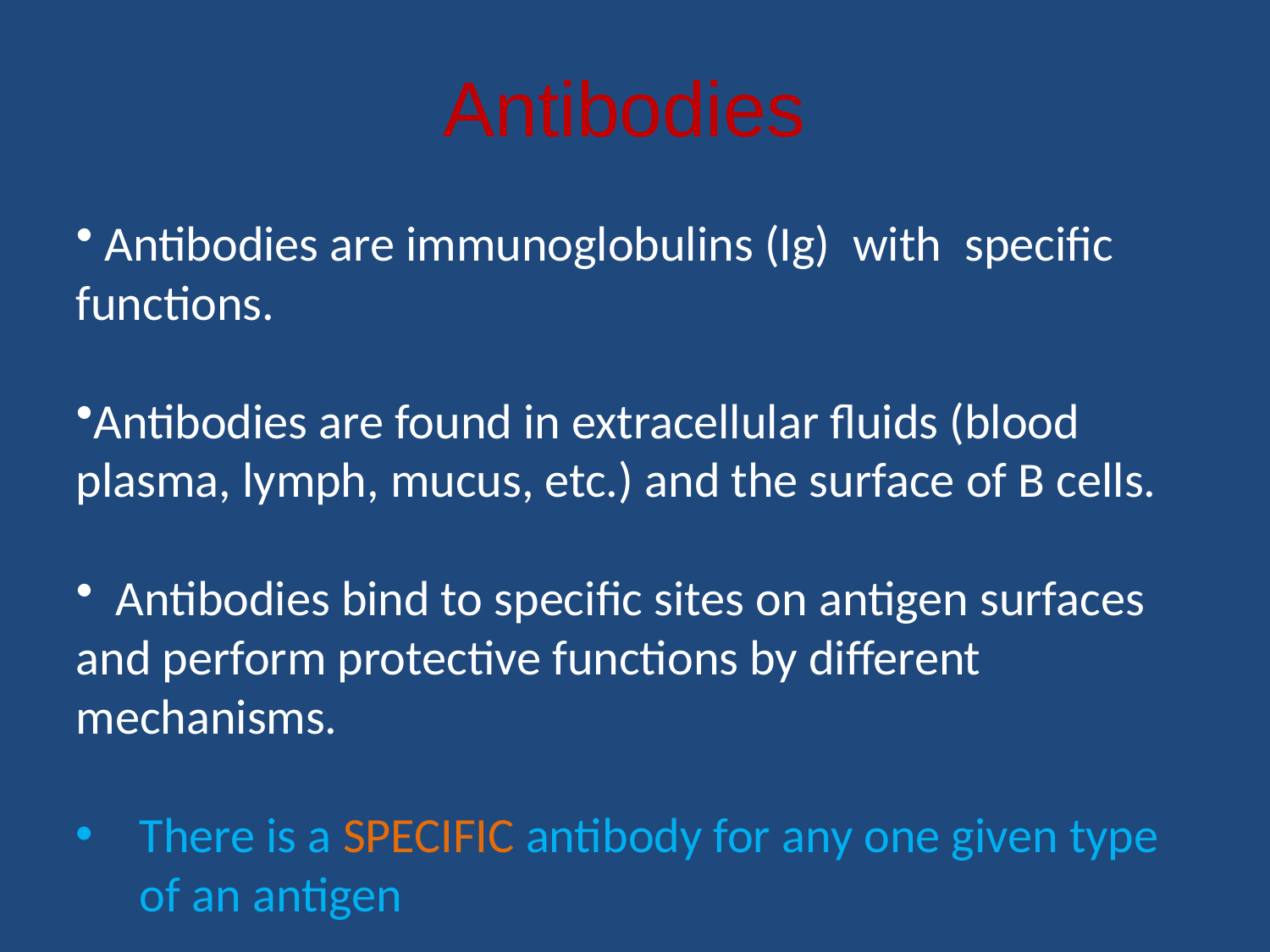

Antibodies

 Antibodies are immunoglobulins (Ig)  with 	specific functions.

Antibodies are found in extracellular fluids (blood plasma, lymph, mucus, etc.) and the surface of B cells.

  Antibodies bind to specific sites on antigen surfaces and perform protective functions by different mechanisms.

There is a SPECIFIC antibody for any one given type of an antigen